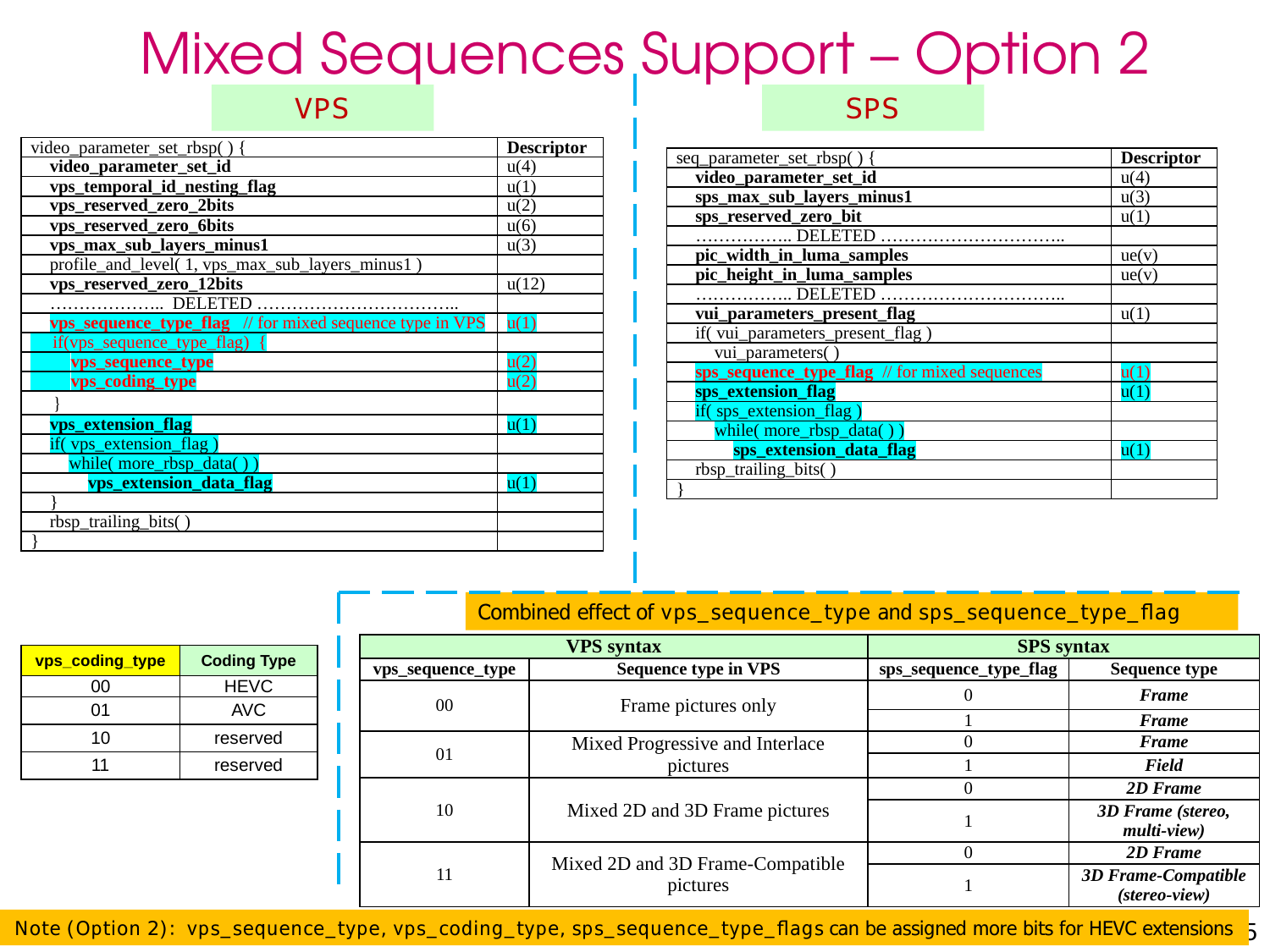

# Mixed Sequences Support – Option 2
VPS
SPS
| video\_parameter\_set\_rbsp( ) { | Descriptor |
| --- | --- |
| video\_parameter\_set\_id | u(4) |
| vps\_temporal\_id\_nesting\_flag | u(1) |
| vps\_reserved\_zero\_2bits | u(2) |
| vps\_reserved\_zero\_6bits | u(6) |
| vps\_max\_sub\_layers\_minus1 | u(3) |
| profile\_and\_level( 1, vps\_max\_sub\_layers\_minus1 ) |  |
| vps\_reserved\_zero\_12bits | u(12) |
| ……………….. DELETED …………………………….. |  |
| vps\_sequence\_type\_flag // for mixed sequence type in VPS | u(1) |
| if(vps\_sequence\_type\_flag) { |  |
| vps\_sequence\_type | u(2) |
| vps\_coding\_type | u(2) |
| } |  |
| vps\_extension\_flag | u(1) |
| if( vps\_extension\_flag ) |  |
| while( more\_rbsp\_data( ) ) |  |
| vps\_extension\_data\_flag | u(1) |
| } |  |
| rbsp\_trailing\_bits( ) |  |
| } |  |
| seq\_parameter\_set\_rbsp( ) { | Descriptor |
| --- | --- |
| video\_parameter\_set\_id | u(4) |
| sps\_max\_sub\_layers\_minus1 | u(3) |
| sps\_reserved\_zero\_bit | u(1) |
| …………….. DELETED ………………………….. |  |
| pic\_width\_in\_luma\_samples | ue(v) |
| pic\_height\_in\_luma\_samples | ue(v) |
| …………….. DELETED ………………………….. |  |
| vui\_parameters\_present\_flag | u(1) |
| if( vui\_parameters\_present\_flag ) |  |
| vui\_parameters( ) |  |
| sps\_sequence\_type\_flag // for mixed sequences | u(1) |
| sps\_extension\_flag | u(1) |
| if( sps\_extension\_flag ) |  |
| while( more\_rbsp\_data( ) ) |  |
| sps\_extension\_data\_flag | u(1) |
| rbsp\_trailing\_bits( ) |  |
| } |  |
Combined effect of vps_sequence_type and sps_sequence_type_flag
| VPS syntax |  | SPS syntax |  |
| --- | --- | --- | --- |
| vps\_sequence\_type | Sequence type in VPS | sps\_sequence\_type\_flag | Sequence type |
| 00 | Frame pictures only | 0 | Frame |
|  |  | 1 | Frame |
| 01 | Mixed Progressive and Interlace pictures | 0 | Frame |
|  |  | 1 | Field |
| 10 | Mixed 2D and 3D Frame pictures | 0 | 2D Frame |
|  |  | 1 | 3D Frame (stereo, multi-view) |
| 11 | Mixed 2D and 3D Frame-Compatible pictures | 0 | 2D Frame |
|  |  | 1 | 3D Frame-Compatible (stereo-view) |
| vps\_coding\_type | Coding Type |
| --- | --- |
| 00 | HEVC |
| 01 | AVC |
| 10 | reserved |
| 11 | reserved |
Note (Option 2):  vps_sequence_type, vps_coding_type, sps_sequence_type_flags can be assigned more bits for HEVC extensions
5